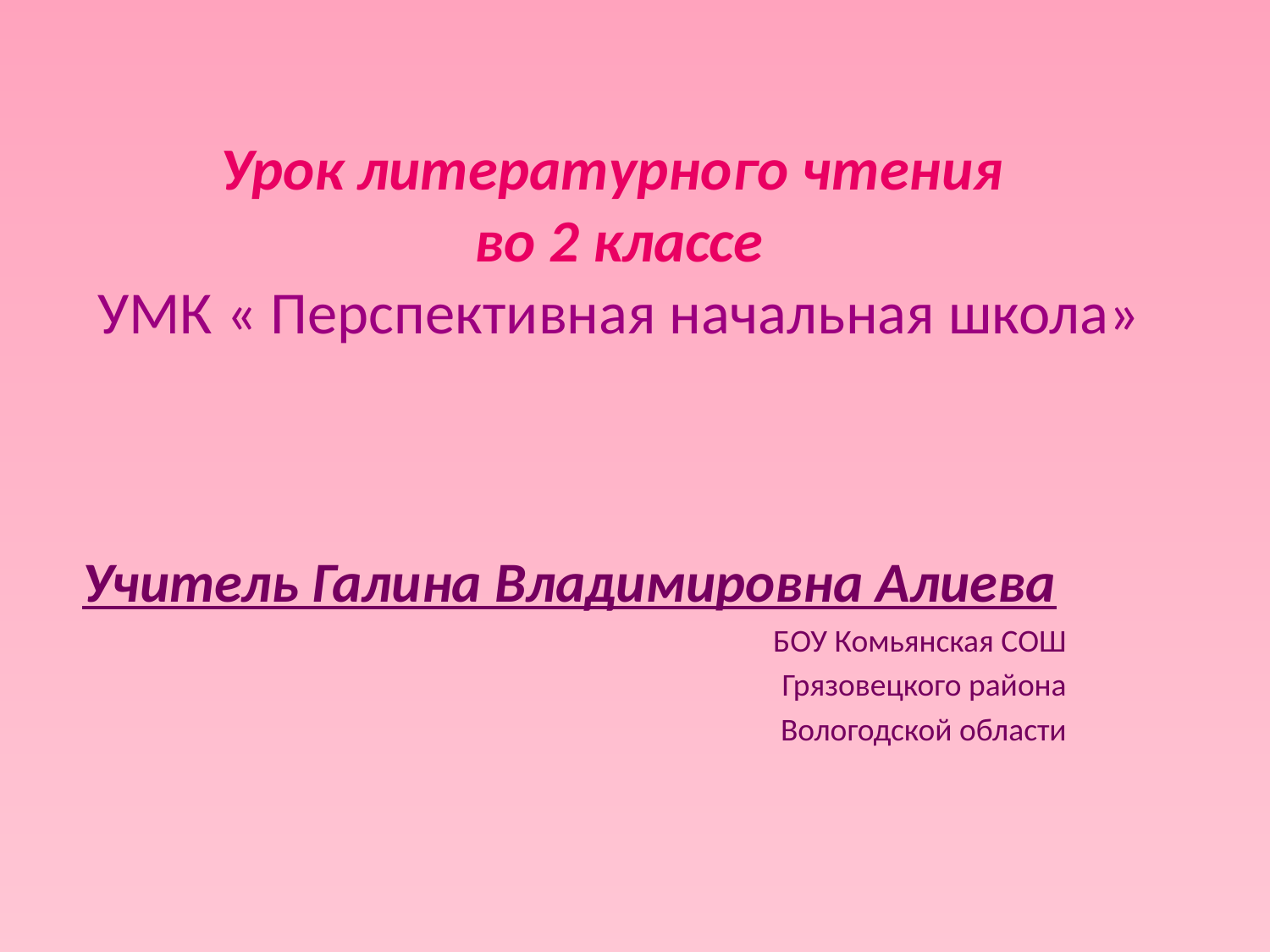

# Урок литературного чтения во 2 классе УМК « Перспективная начальная школа»
Учитель Галина Владимировна Алиева
БОУ Комьянская СОШ
Грязовецкого района
Вологодской области